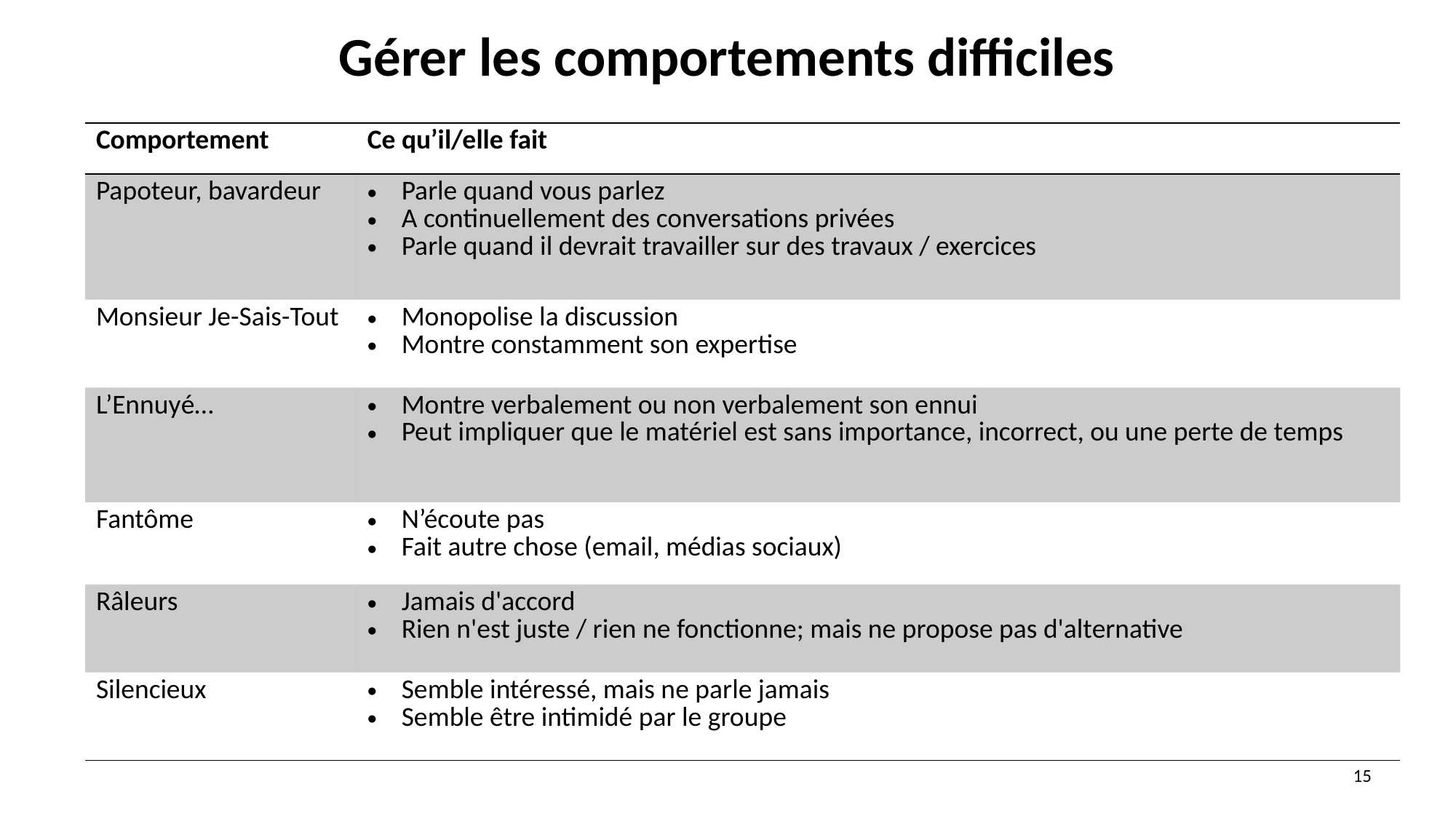

# Gérer les comportements difficiles
| Comportement | Ce qu’il/elle fait |
| --- | --- |
| Papoteur, bavardeur | Parle quand vous parlez A continuellement des conversations privées Parle quand il devrait travailler sur des travaux / exercices |
| Monsieur Je-Sais-Tout | Monopolise la discussion Montre constamment son expertise |
| L’Ennuyé… | Montre verbalement ou non verbalement son ennui Peut impliquer que le matériel est sans importance, incorrect, ou une perte de temps |
| Fantôme | N’écoute pas Fait autre chose (email, médias sociaux) |
| Râleurs | Jamais d'accord Rien n'est juste / rien ne fonctionne; mais ne propose pas d'alternative |
| Silencieux | Semble intéressé, mais ne parle jamais Semble être intimidé par le groupe |
15